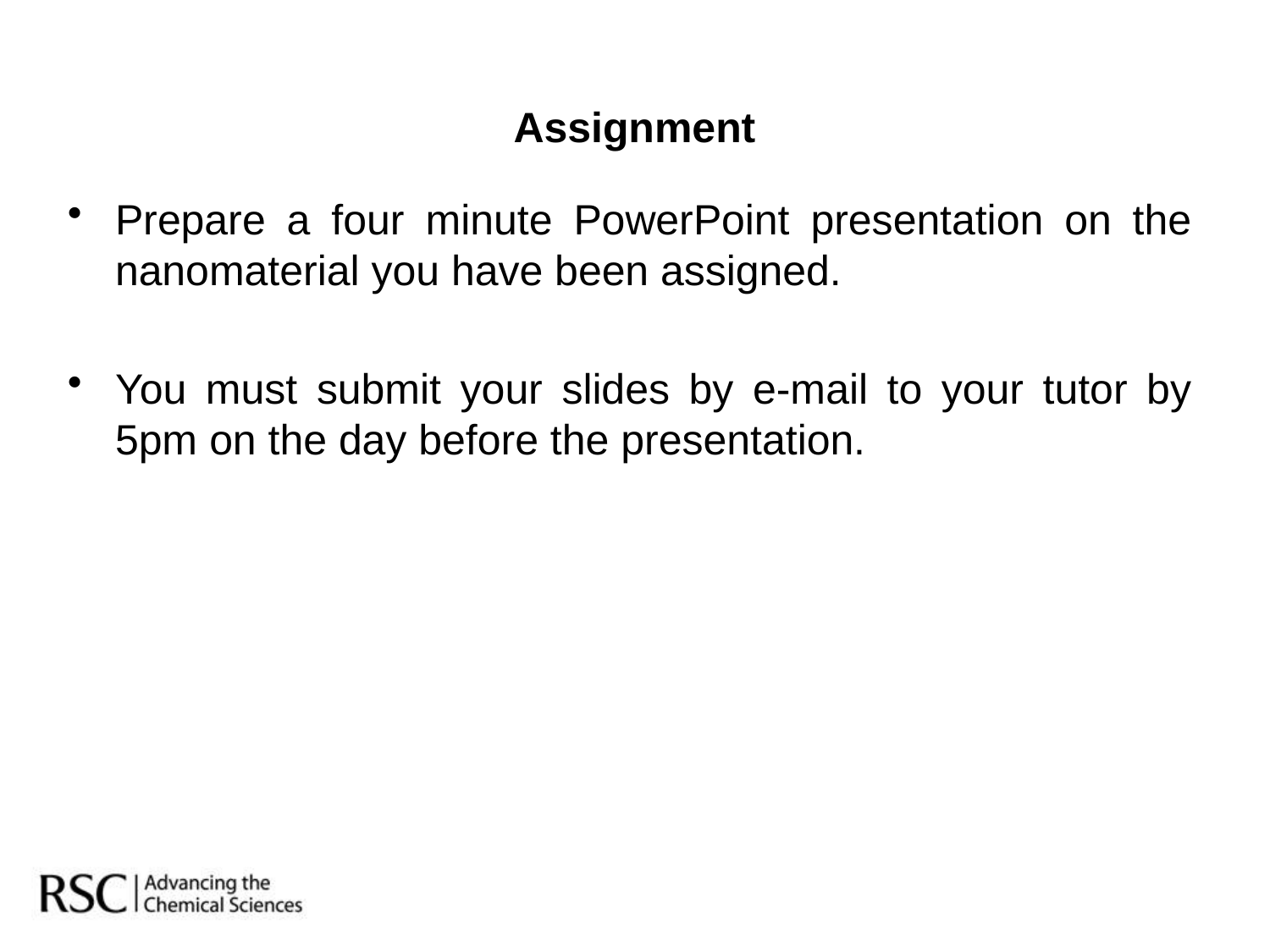

# Assignment
Prepare a four minute PowerPoint presentation on the nanomaterial you have been assigned.

You must submit your slides by e-mail to your tutor by 5pm on the day before the presentation.